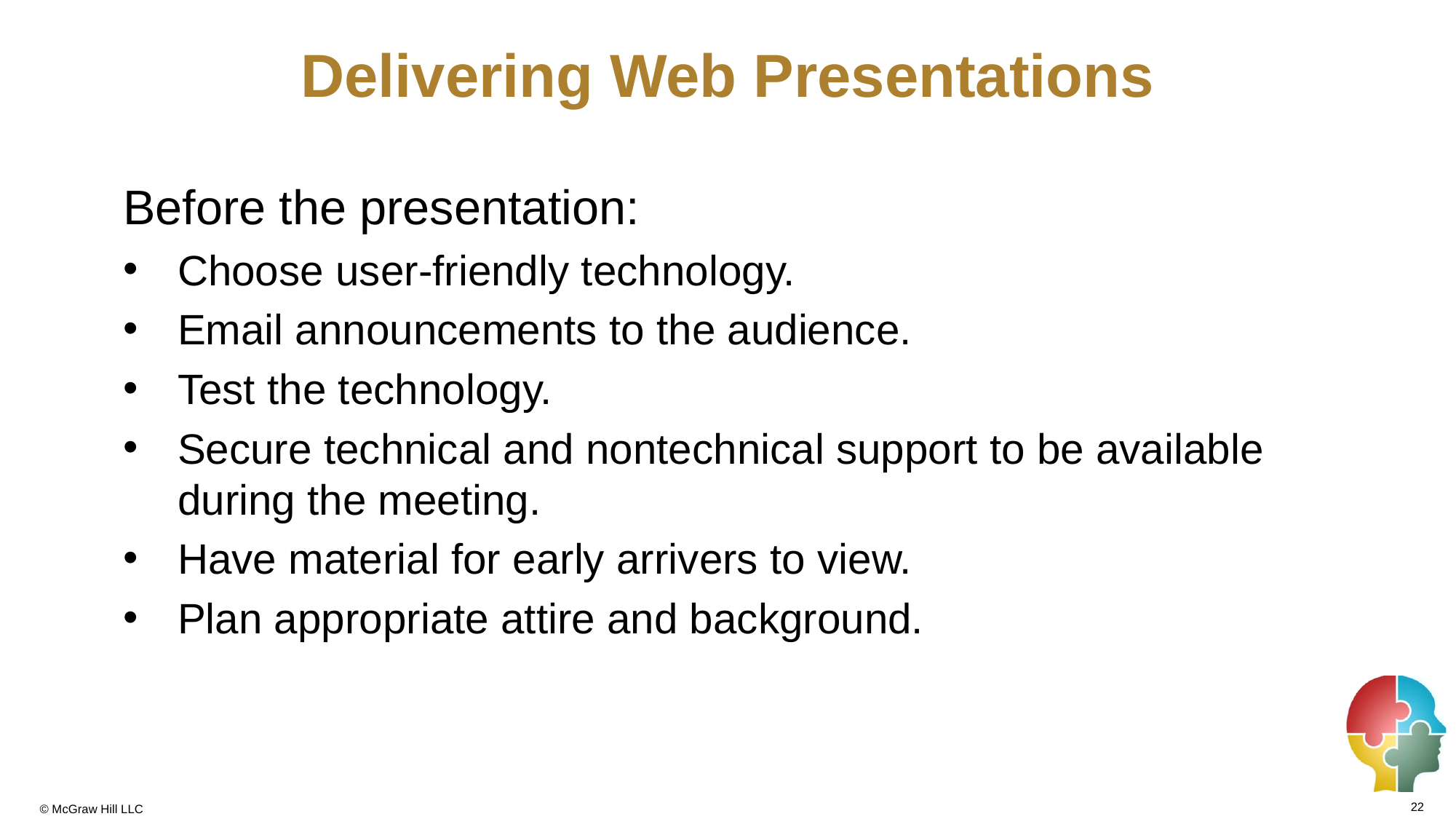

# Delivering Web Presentations
Before the presentation:
Choose user-friendly technology.
Email announcements to the audience.
Test the technology.
Secure technical and nontechnical support to be available during the meeting.
Have material for early arrivers to view.
Plan appropriate attire and background.
22